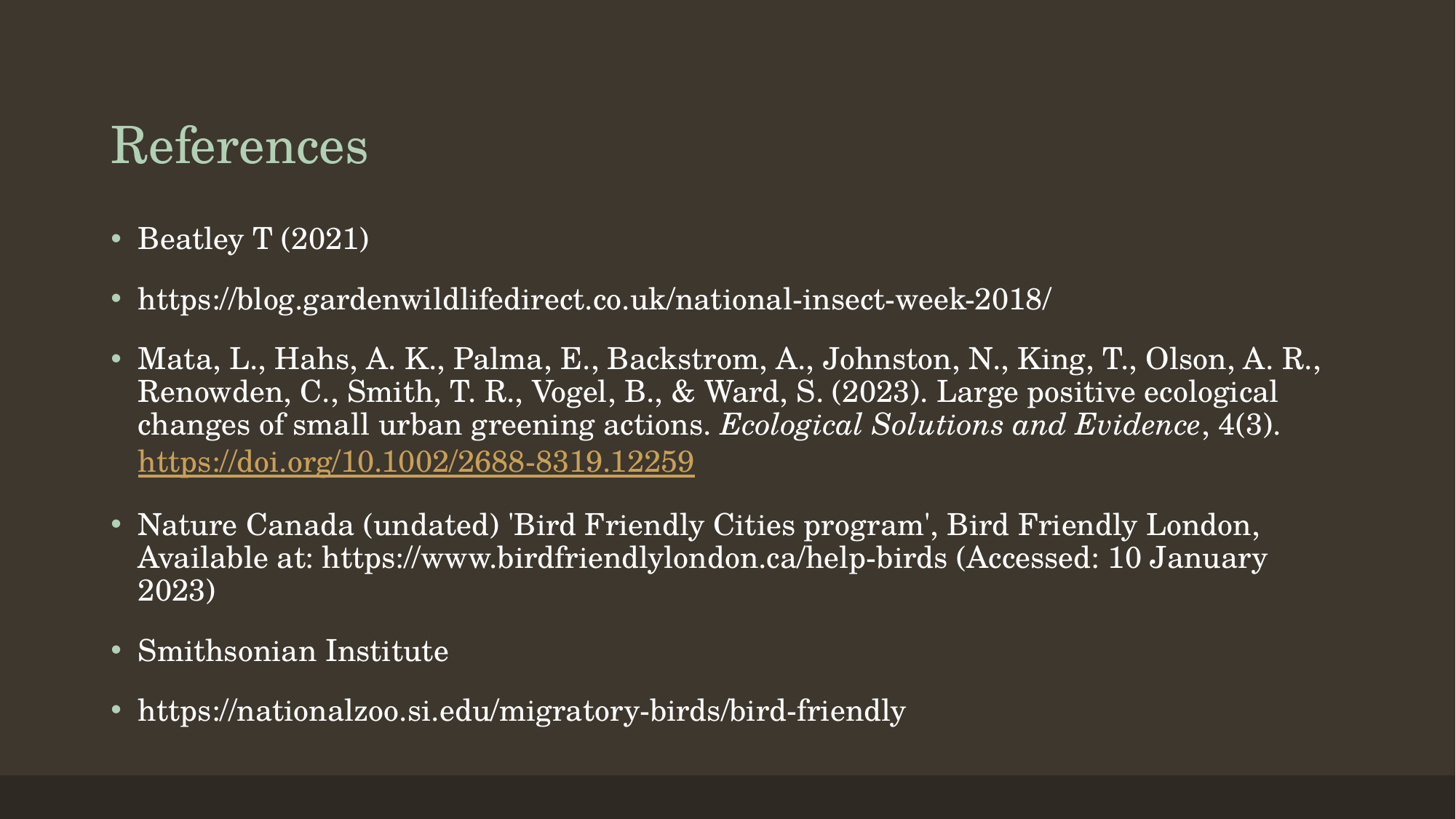

# References
Beatley T (2021)
https://blog.gardenwildlifedirect.co.uk/national-insect-week-2018/
Mata, L., Hahs, A. K., Palma, E., Backstrom, A., Johnston, N., King, T., Olson, A. R., Renowden, C., Smith, T. R., Vogel, B., & Ward, S. (2023). Large positive ecological changes of small urban greening actions. Ecological Solutions and Evidence, 4(3). https://doi.org/10.1002/2688-8319.12259
Nature Canada (undated) 'Bird Friendly Cities program', Bird Friendly London, Available at: https://www.birdfriendlylondon.ca/help-birds (Accessed: 10 January 2023)
Smithsonian Institute
https://nationalzoo.si.edu/migratory-birds/bird-friendly